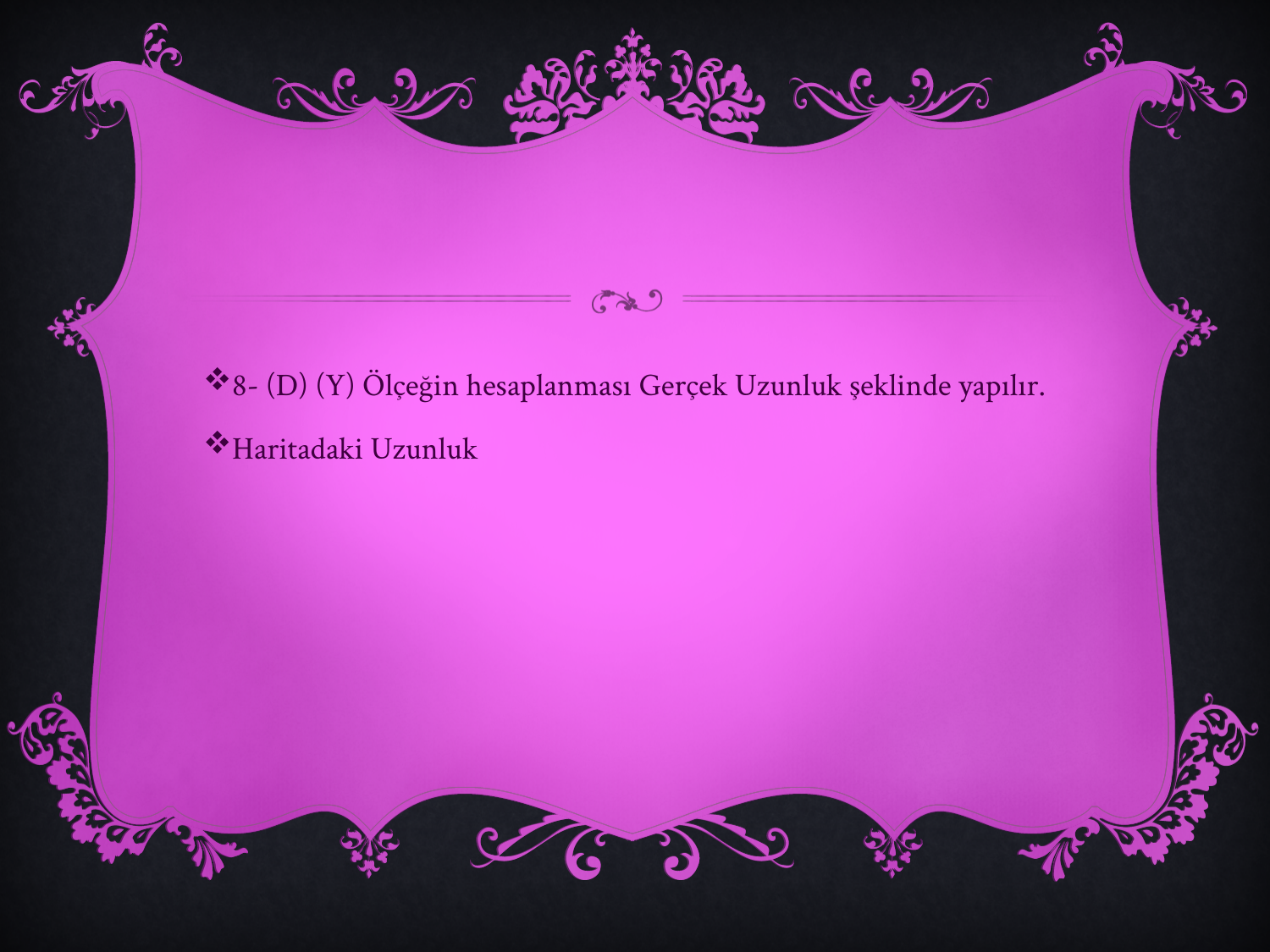

#
8- (D) (Y) Ölçeğin hesaplanması Gerçek Uzunluk şeklinde yapılır.
Haritadaki Uzunluk